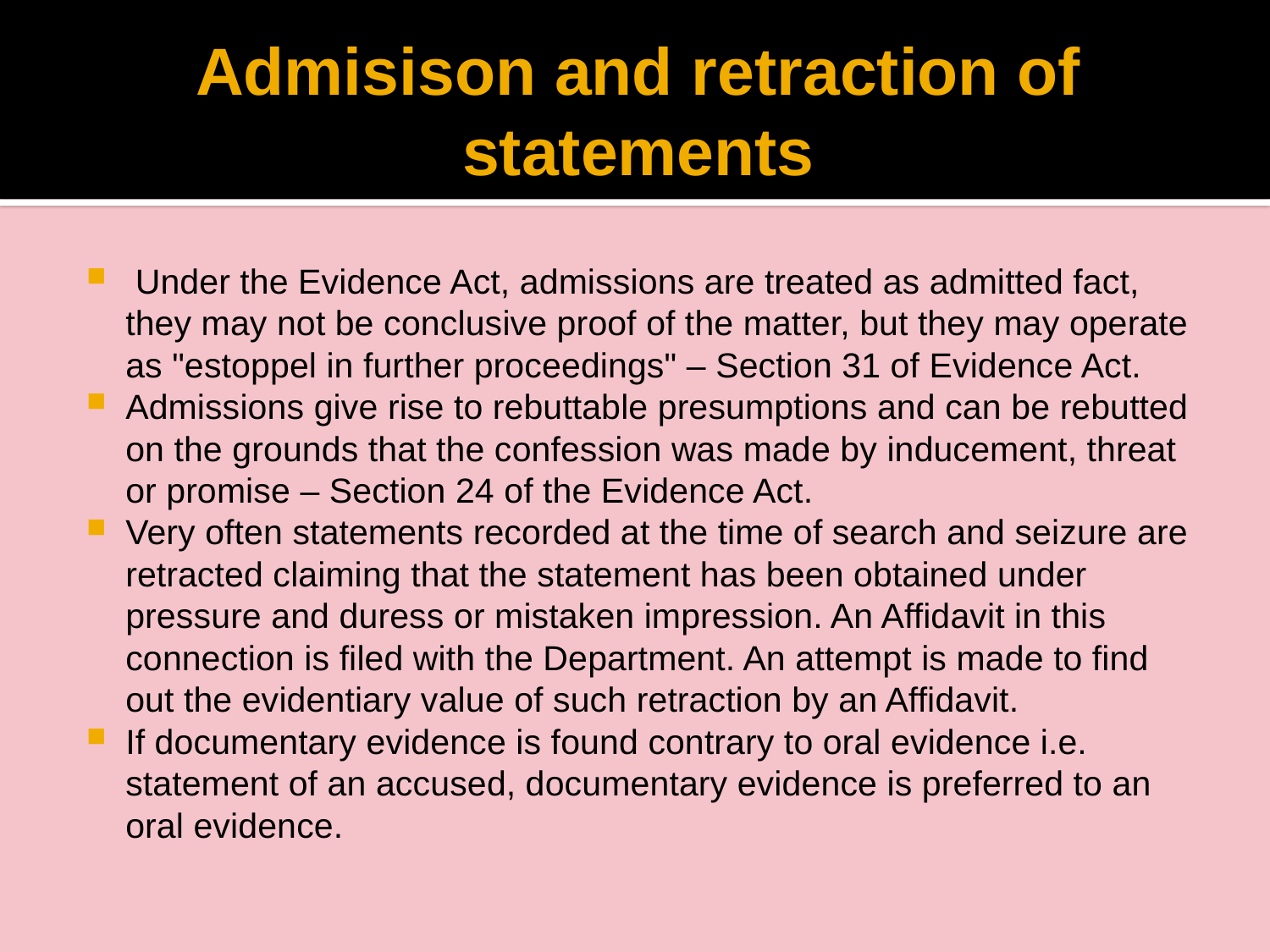

# Admisison and retraction of statements
 Under the Evidence Act, admissions are treated as admitted fact, they may not be conclusive proof of the matter, but they may operate as "estoppel in further proceedings" – Section 31 of Evidence Act.
Admissions give rise to rebuttable presumptions and can be rebutted on the grounds that the confession was made by inducement, threat or promise – Section 24 of the Evidence Act.
Very often statements recorded at the time of search and seizure are retracted claiming that the statement has been obtained under pressure and duress or mistaken impression. An Affidavit in this connection is filed with the Department. An attempt is made to find out the evidentiary value of such retraction by an Affidavit.
If documentary evidence is found contrary to oral evidence i.e. statement of an accused, documentary evidence is preferred to an oral evidence.